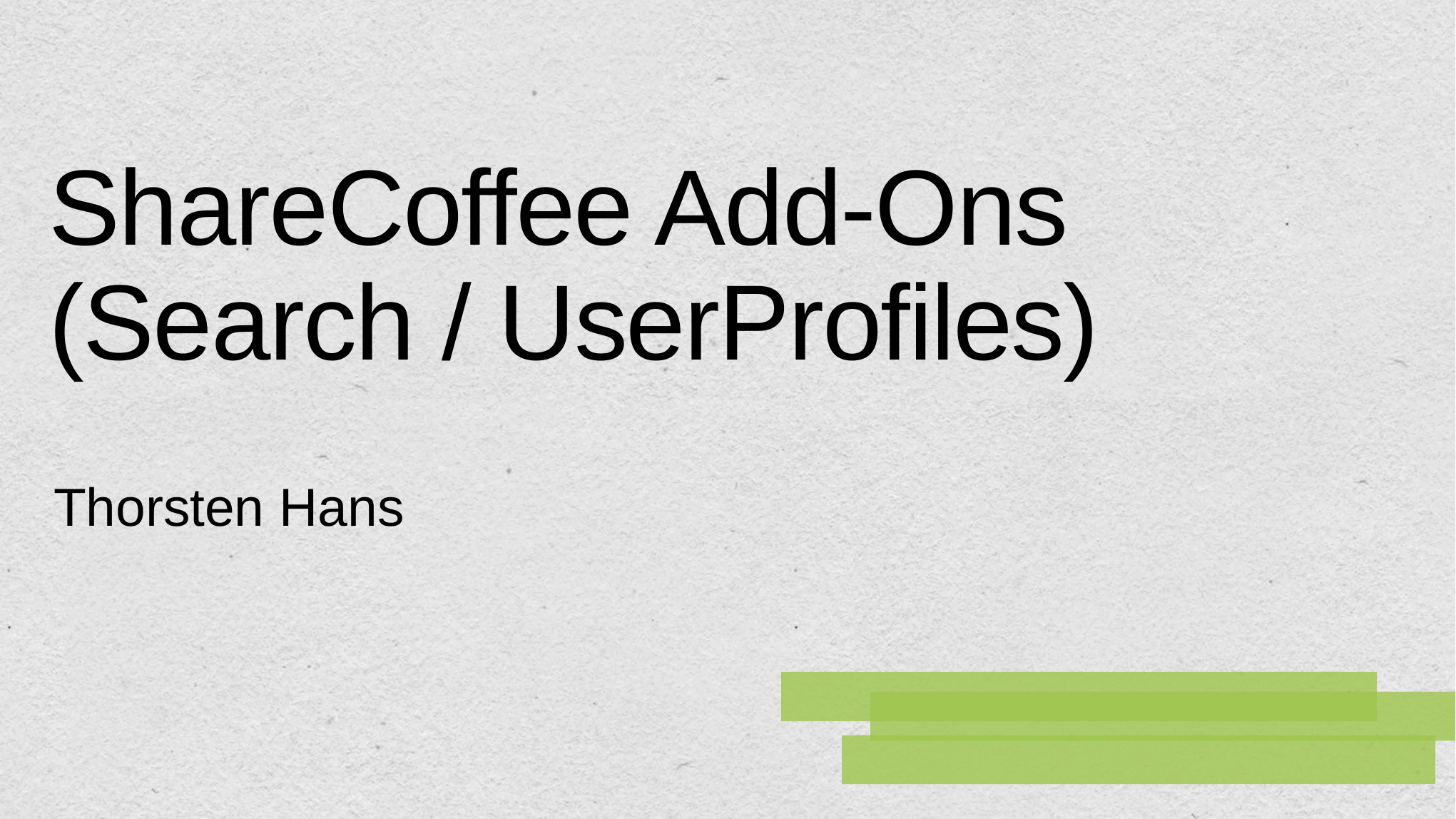

# ShareCoffee Add-Ons (Search / UserProfiles)
Thorsten Hans